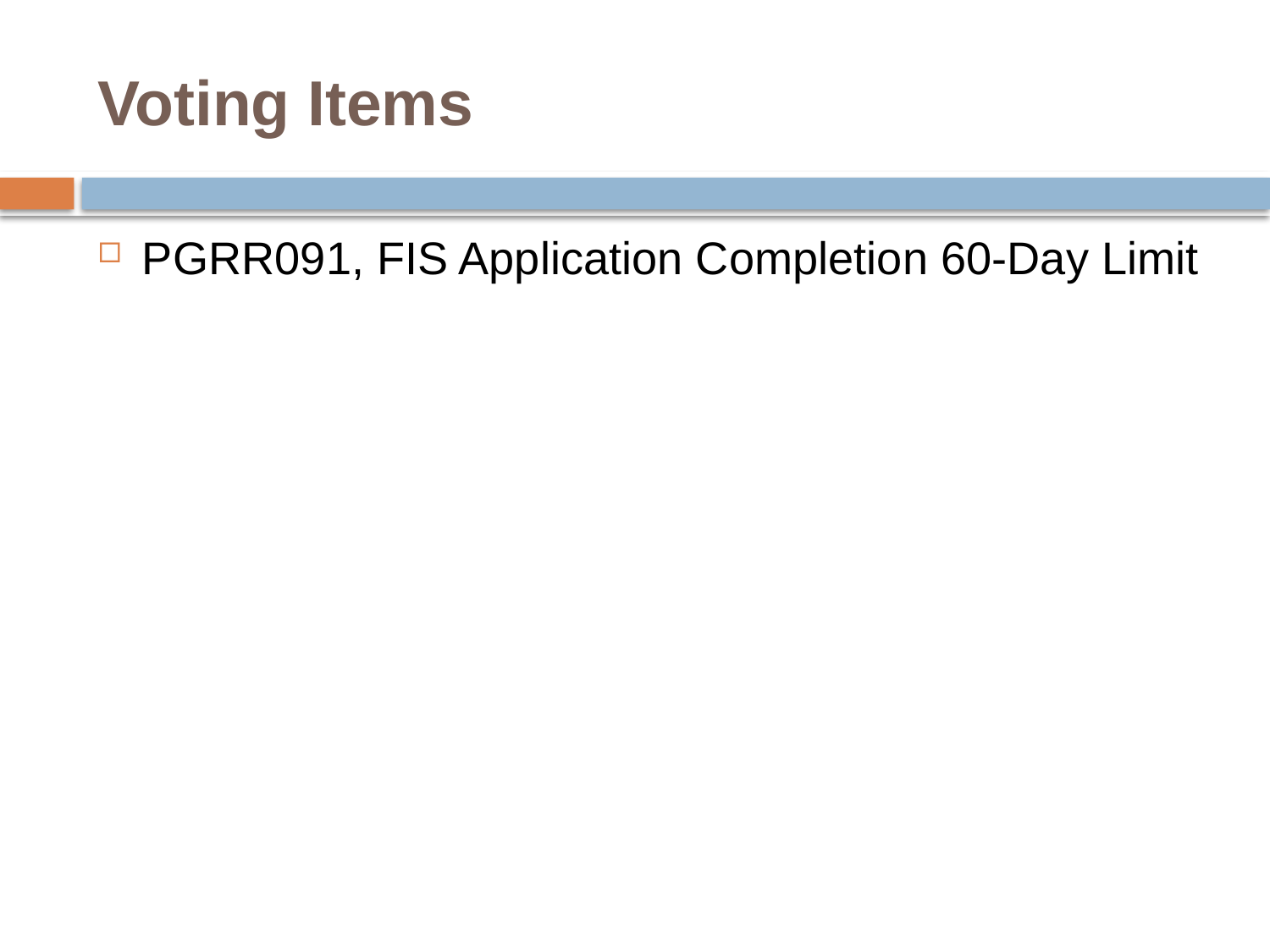

# Voting Items
PGRR091, FIS Application Completion 60-Day Limit